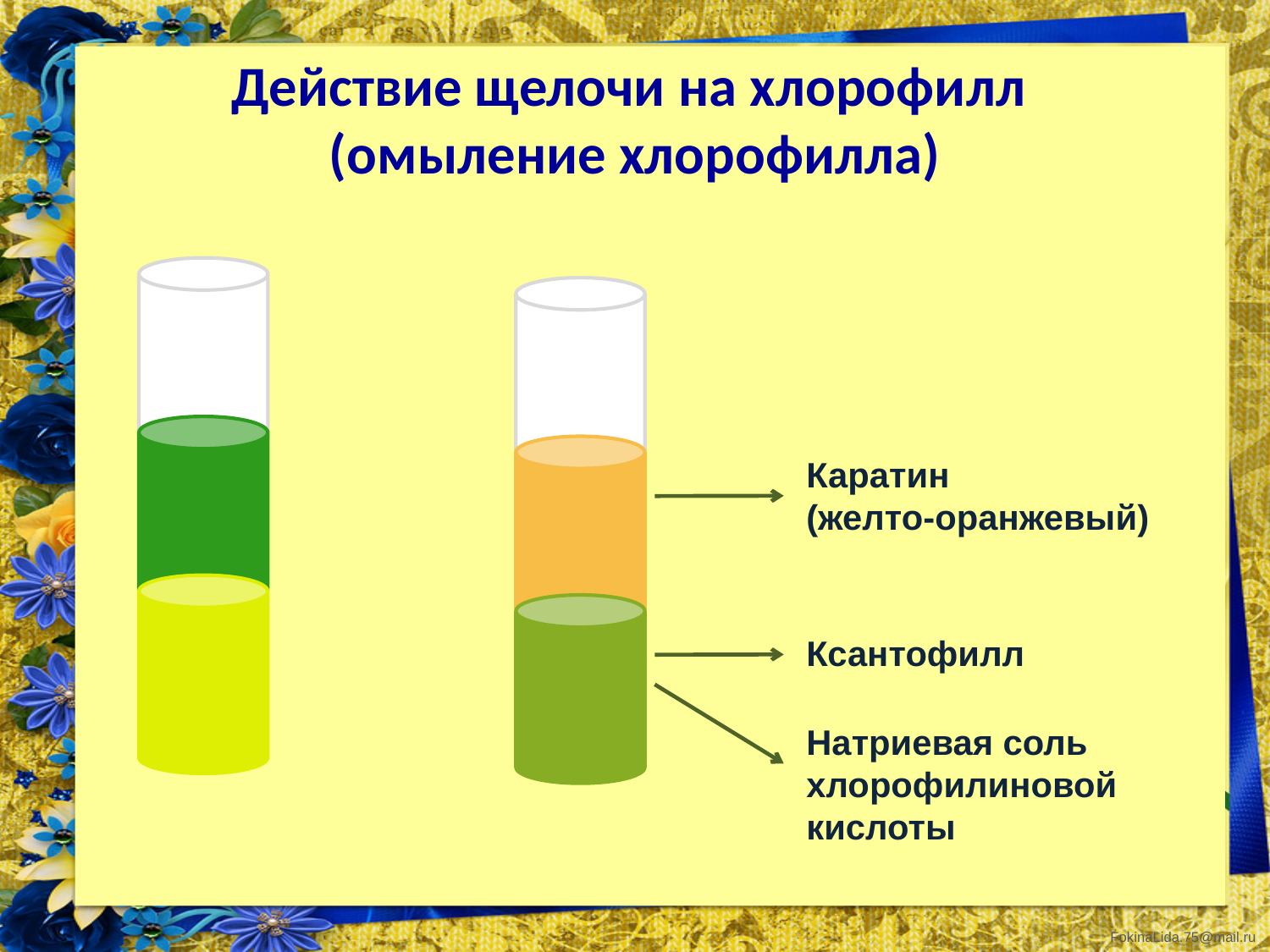

# Действие щелочи на хлорофилл (омыление хлорофилла)

Каратин
(желто-оранжевый)

Ксантофилл
Натриевая соль хлорофилиновой кислоты